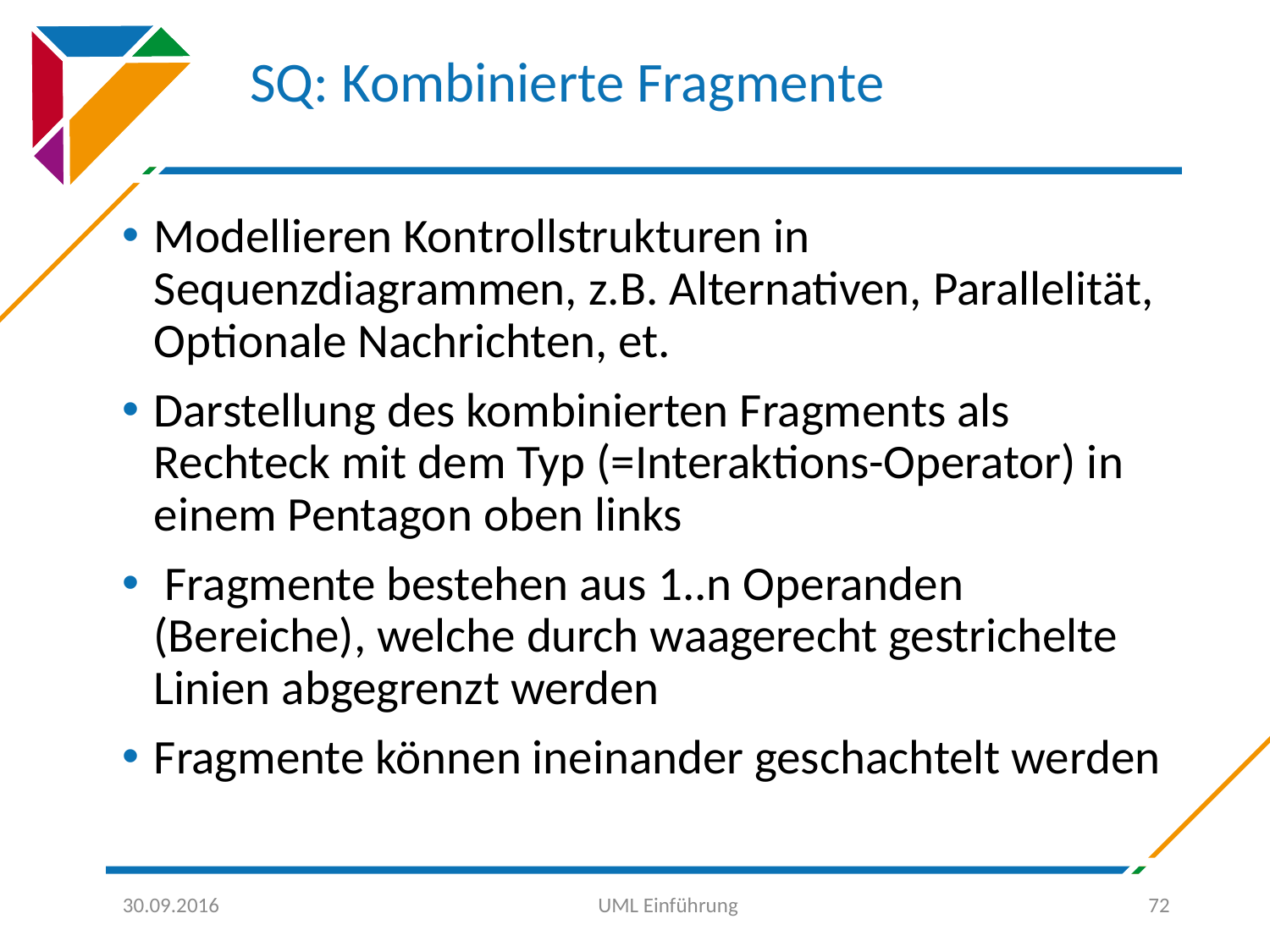

# SQ: Kombinierte Fragmente
Modellieren Kontrollstrukturen in Sequenzdiagrammen, z.B. Alternativen, Parallelität, Optionale Nachrichten, et.
Darstellung des kombinierten Fragments als Rechteck mit dem Typ (=Interaktions-Operator) in einem Pentagon oben links
 Fragmente bestehen aus 1..n Operanden (Bereiche), welche durch waagerecht gestrichelte Linien abgegrenzt werden
Fragmente können ineinander geschachtelt werden
30.09.2016
UML Einführung
72